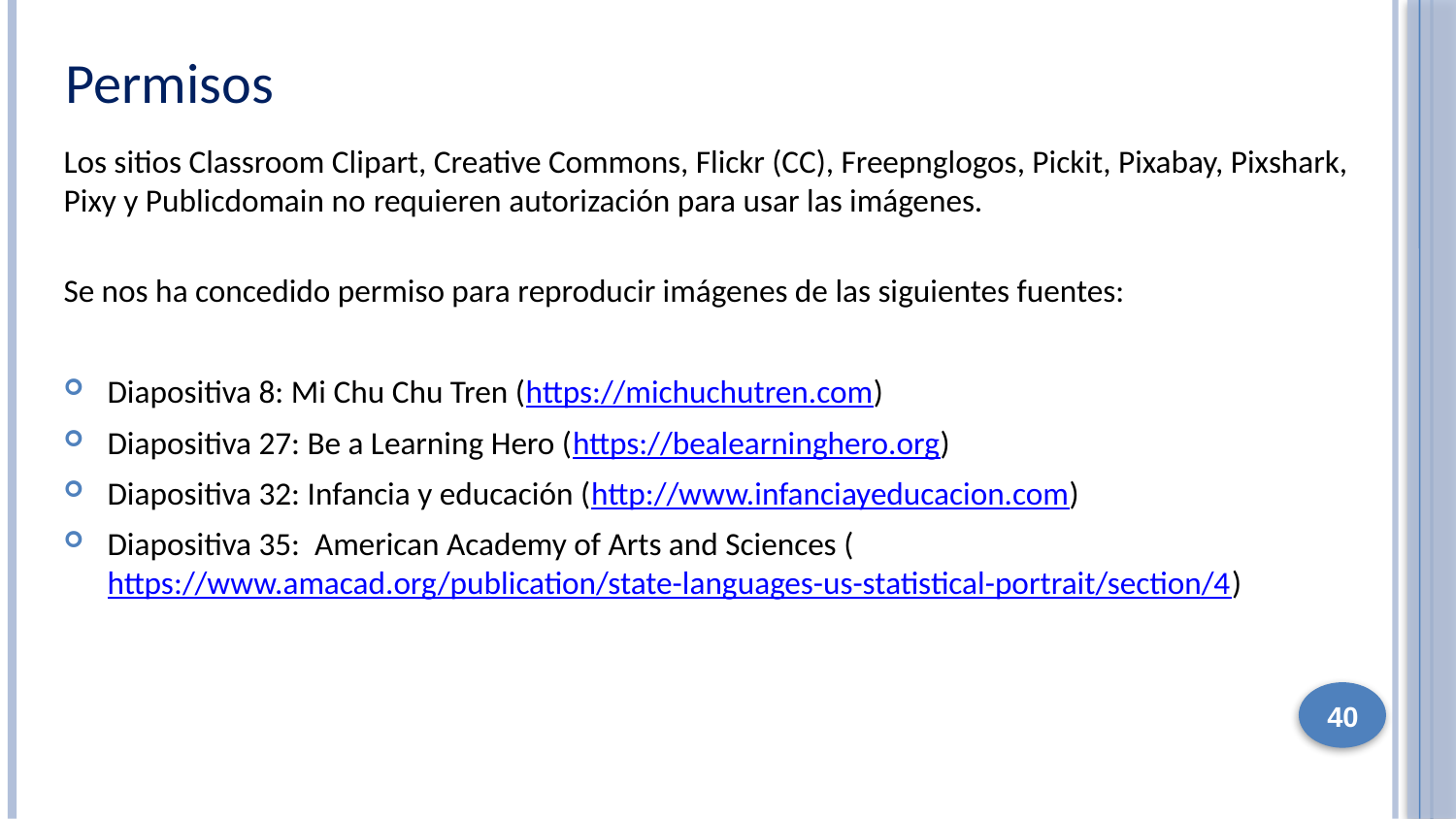

Permisos
Los sitios Classroom Clipart, Creative Commons, Flickr (CC), Freepnglogos, Pickit, Pixabay, Pixshark, Pixy y Publicdomain no requieren autorización para usar las imágenes.
Se nos ha concedido permiso para reproducir imágenes de las siguientes fuentes:

Diapositiva 8: Mi Chu Chu Tren (https://michuchutren.com)
Diapositiva 27: Be a Learning Hero (https://bealearninghero.org)
Diapositiva 32: Infancia y educación (http://www.infanciayeducacion.com)
Diapositiva 35:  American Academy of Arts and Sciences (https://www.amacad.org/publication/state-languages-us-statistical-portrait/section/4)

40